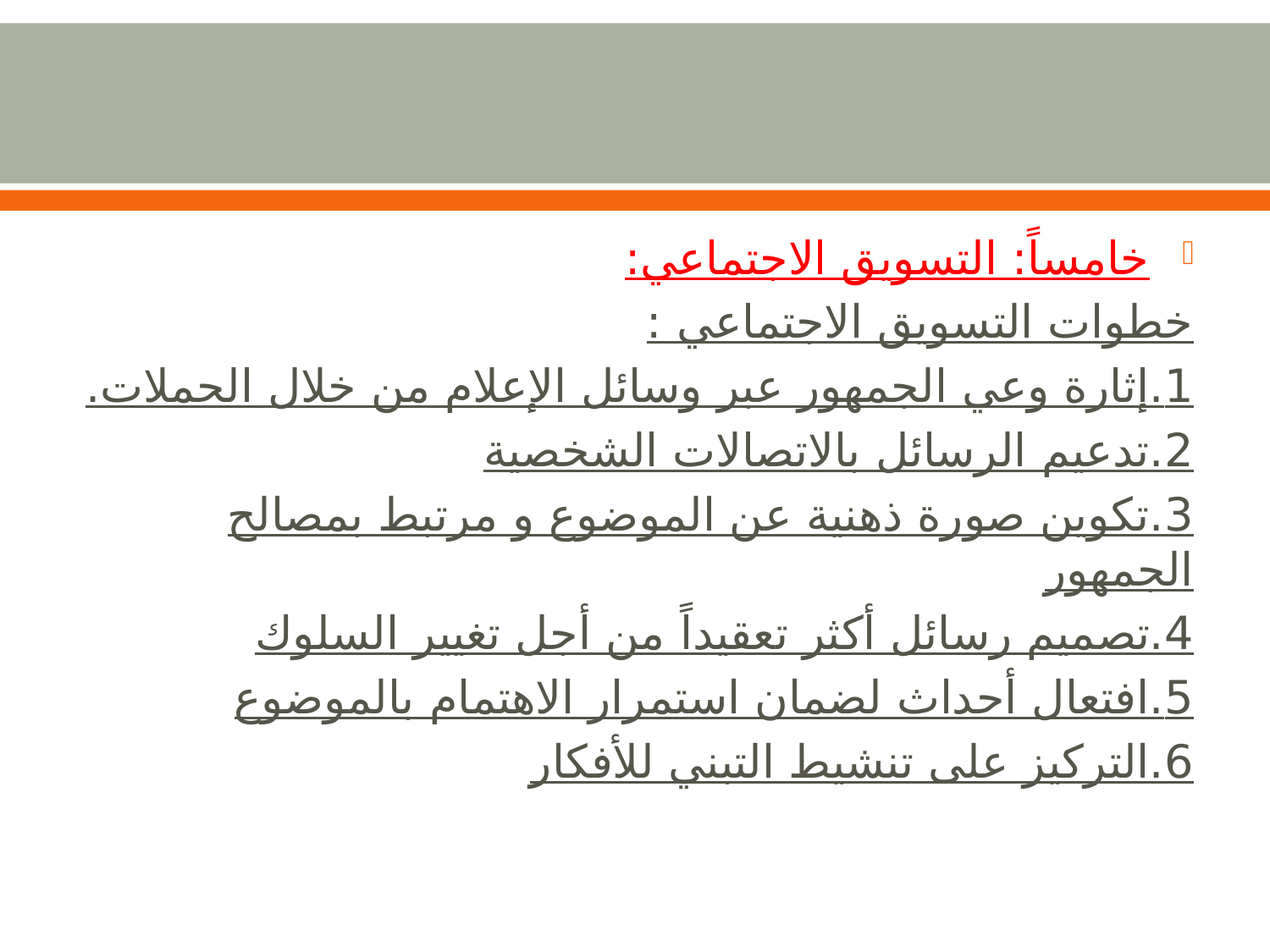

#
خامساً: التسويق الاجتماعي:
خطوات التسويق الاجتماعي :
1.إثارة وعي الجمهور عبر وسائل الإعلام من خلال الحملات.
2.تدعيم الرسائل بالاتصالات الشخصية
3.تكوين صورة ذهنية عن الموضوع و مرتبط بمصالح الجمهور
4.تصميم رسائل أكثر تعقيداً من أجل تغيير السلوك
5.افتعال أحداث لضمان استمرار الاهتمام بالموضوع
6.التركيز على تنشيط التبني للأفكار